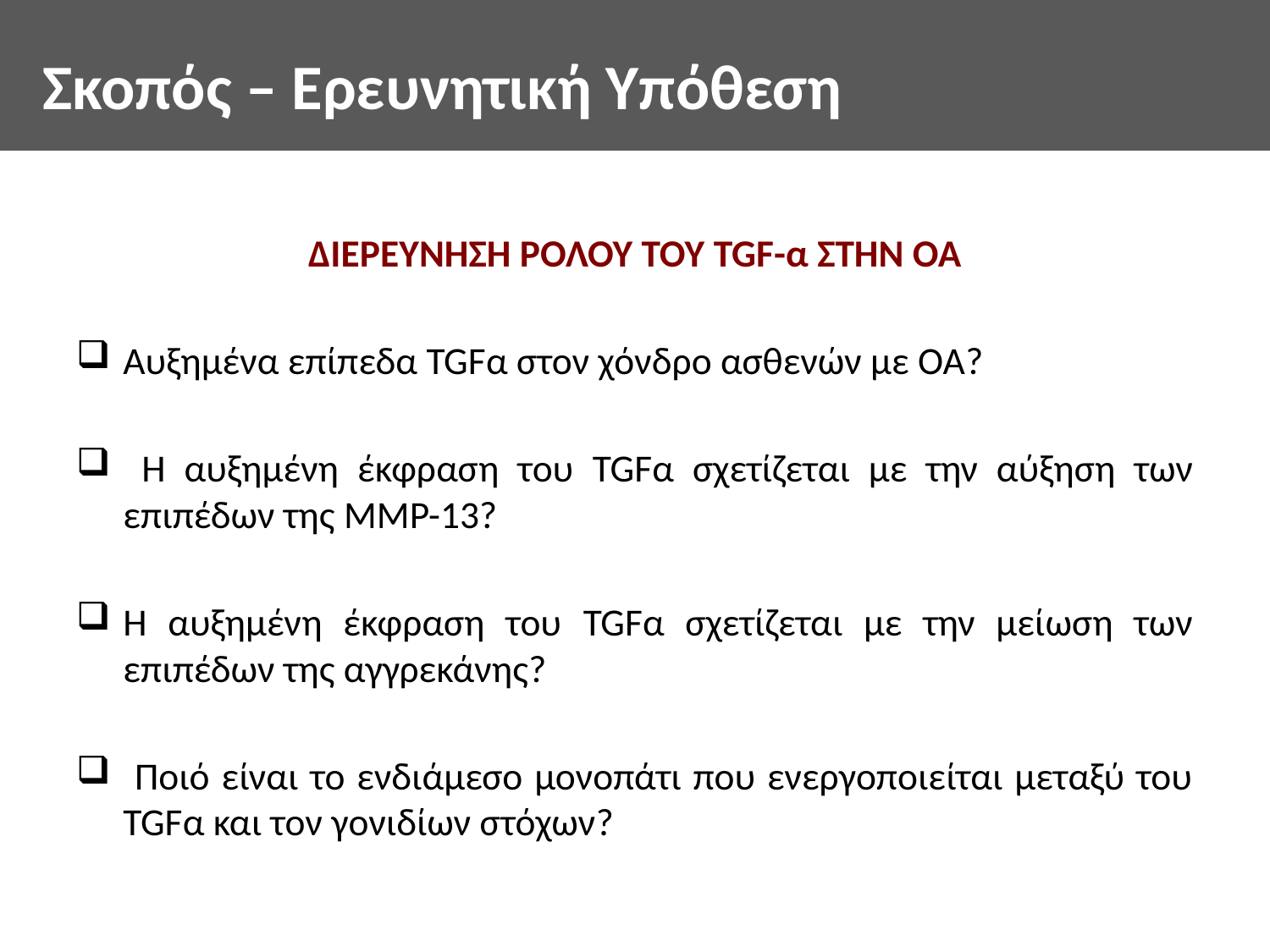

Σκοπός – Ερευνητική Υπόθεση
ΔΙΕΡΕΥΝΗΣΗ ΡΟΛΟΥ ΤΟΥ TGF-α ΣΤΗΝ ΟΑ

Αυξημένα επίπεδα TGFα στον χόνδρο ασθενών με ΟΑ?

 Η αυξημένη έκφραση του TGFα σχετίζεται με την αύξηση των επιπέδων της MMP-13?

Η αυξημένη έκφραση του TGFα σχετίζεται με την μείωση των επιπέδων της αγγρεκάνης?

 Ποιό είναι το ενδιάμεσο μονοπάτι που ενεργοποιείται μεταξύ του TGFα και τον γονιδίων στόχων?